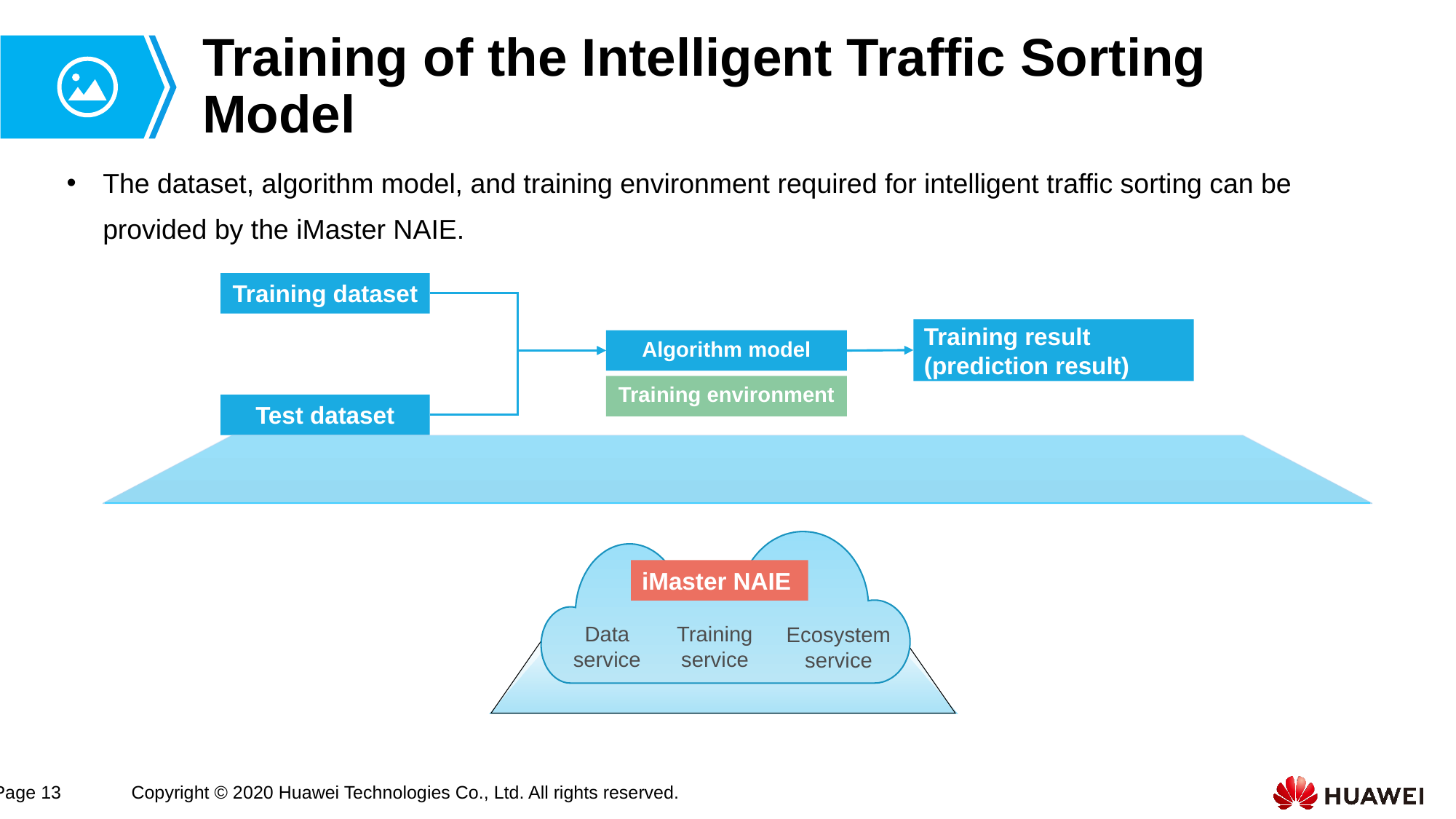

# Training of the Intelligent Traffic Sorting Model
The dataset, algorithm model, and training environment required for intelligent traffic sorting can be provided by the iMaster NAIE.
Training dataset
Training result (prediction result)
Algorithm model
Training environment
Test dataset

iMaster NAIE
Data service
Training service
Ecosystem service